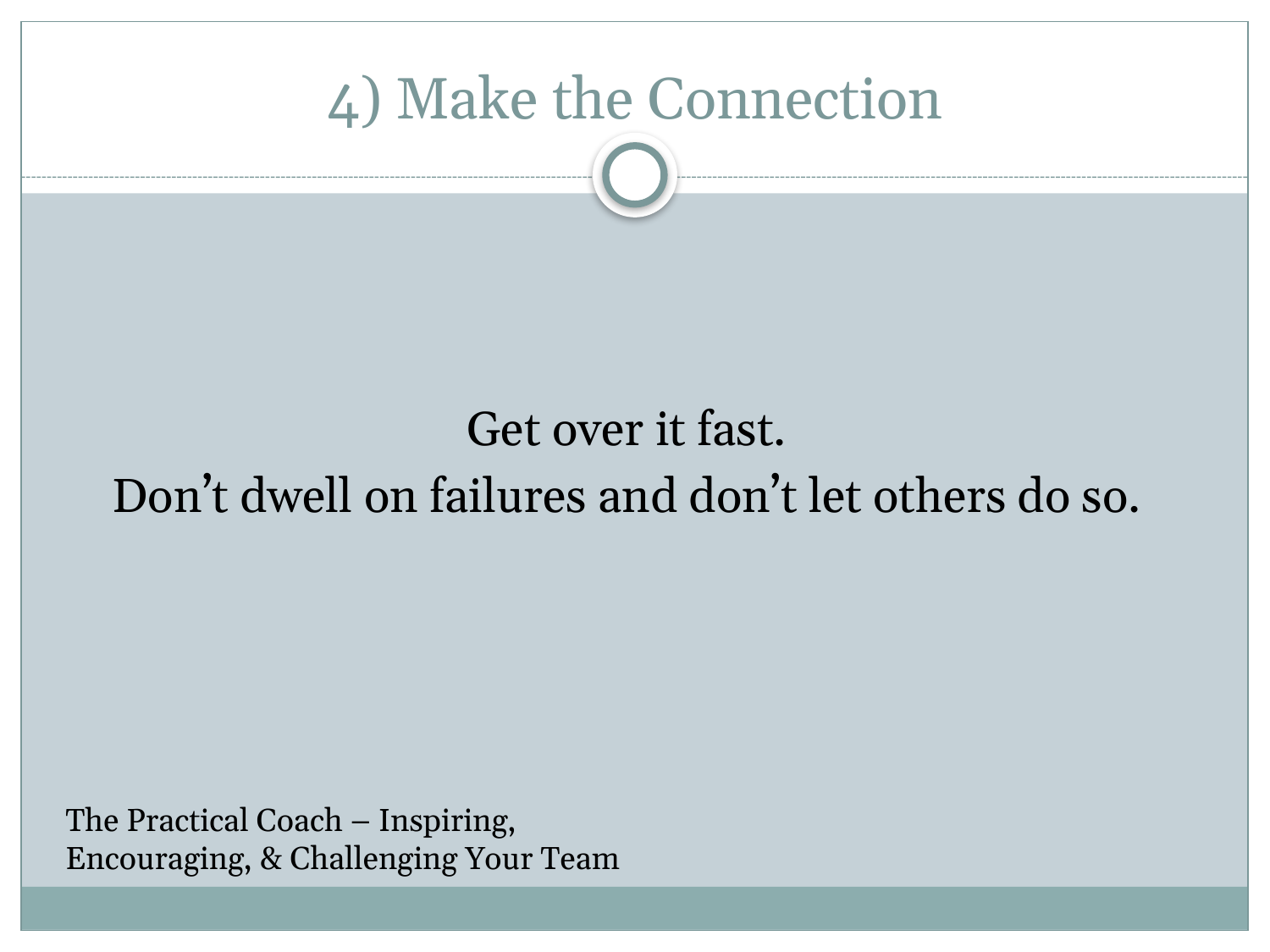

# 4) Make the Connection
Get over it fast.
Don’t dwell on failures and don’t let others do so.
The Practical Coach – Inspiring, Encouraging, & Challenging Your Team